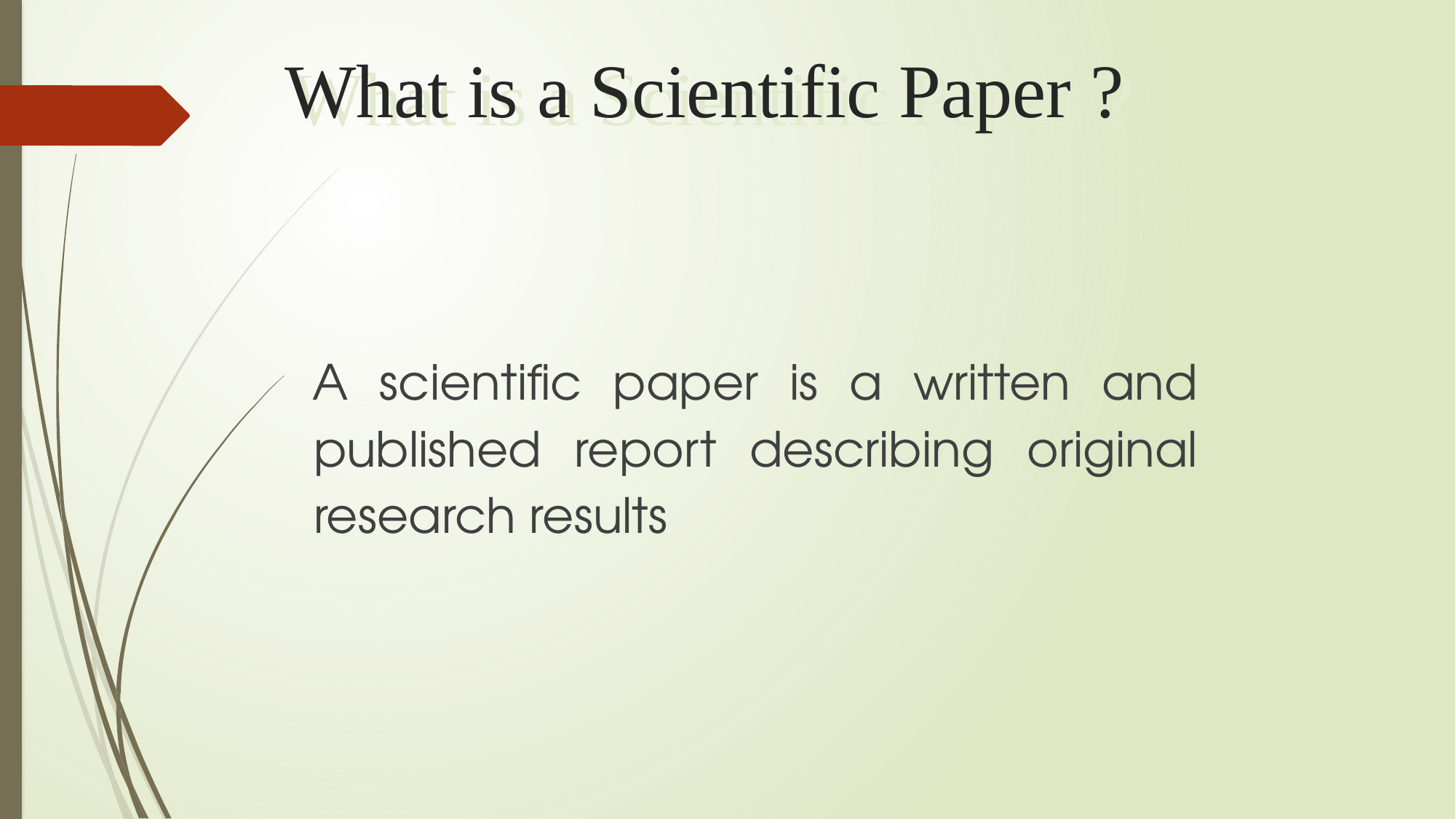

# What is a Scientific Paper ?

A scientific paper is a written and published report describing original research results